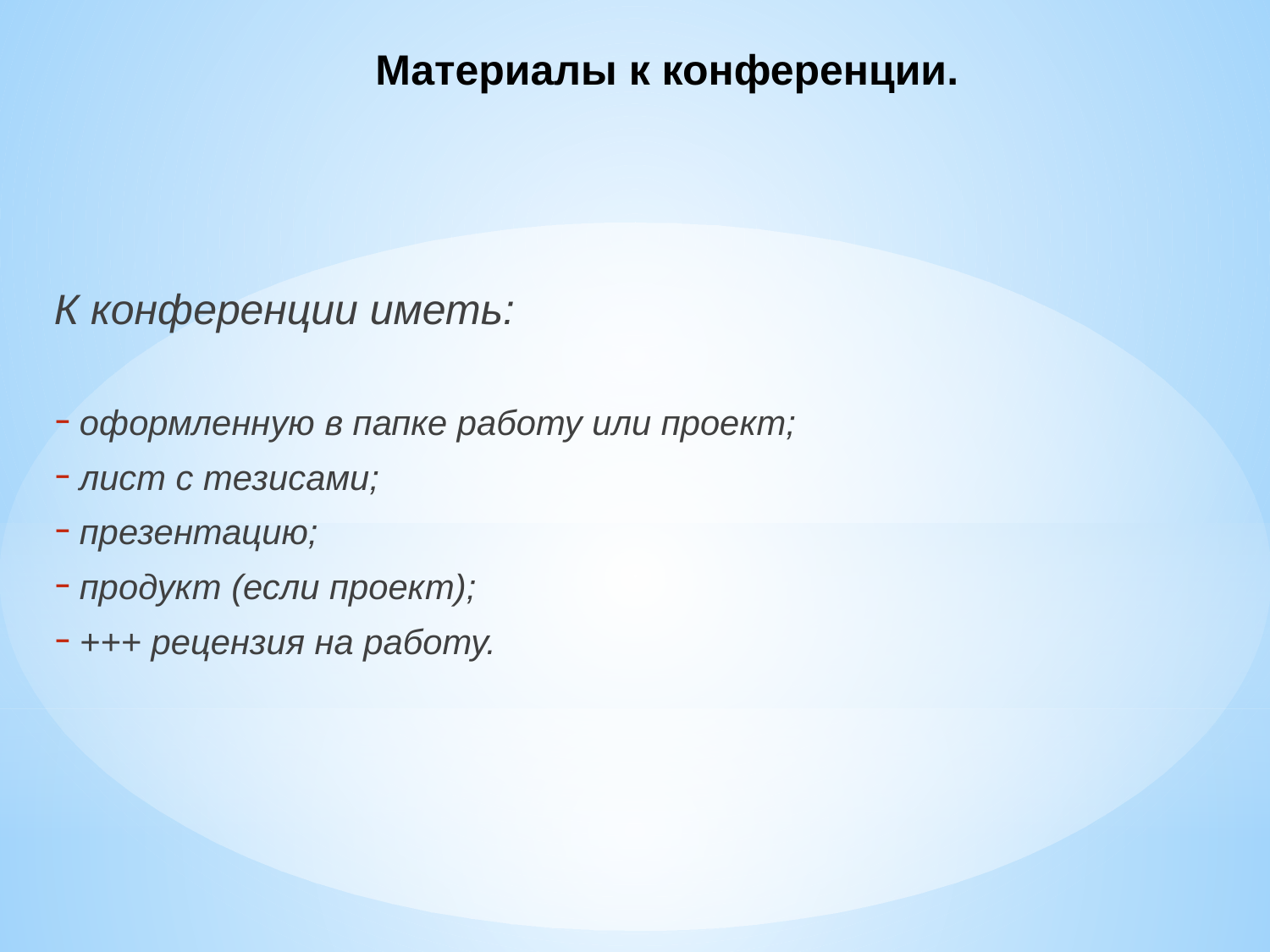

# Материалы к конференции.
К конференции иметь:

оформленную в папке работу или проект;
лист с тезисами;
презентацию;
продукт (если проект);
+++ рецензия на работу.